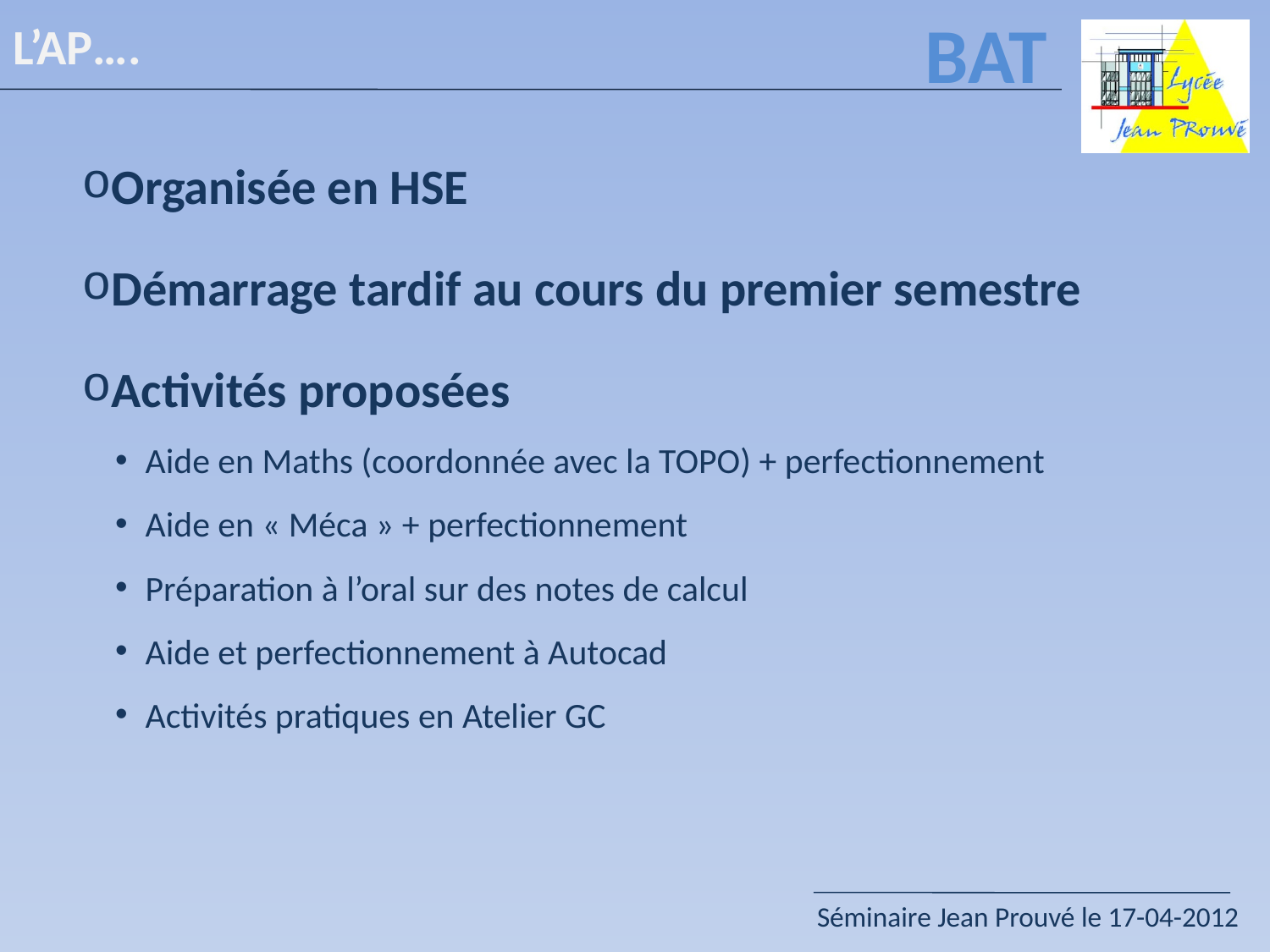

# L’AP….
BAT
Organisée en HSE
Démarrage tardif au cours du premier semestre
Activités proposées
Aide en Maths (coordonnée avec la TOPO) + perfectionnement
Aide en « Méca » + perfectionnement
Préparation à l’oral sur des notes de calcul
Aide et perfectionnement à Autocad
Activités pratiques en Atelier GC